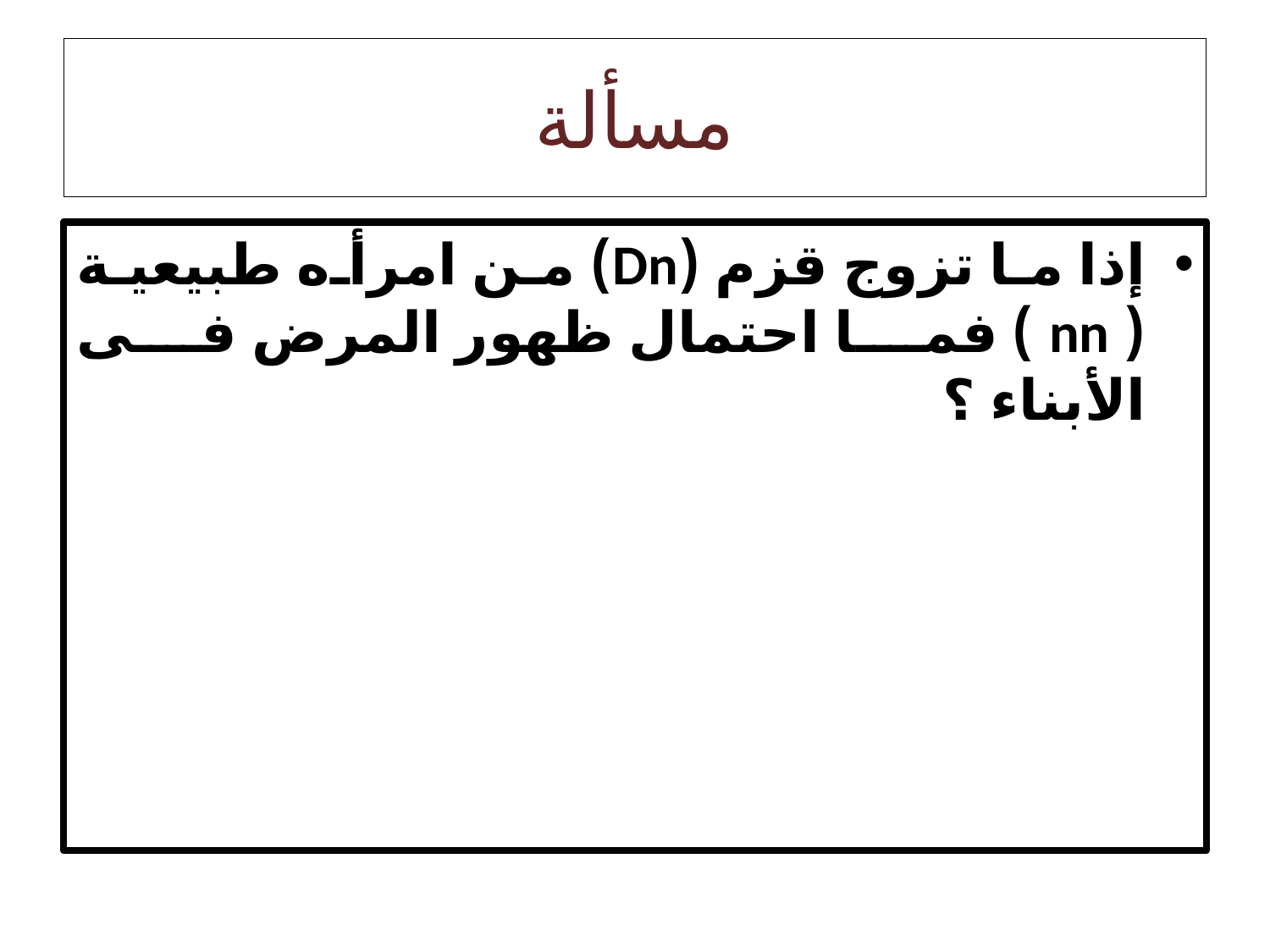

# مسألة
إذا ما تزوج قزم (Dn) من امرأه طبيعية ( nn ) فما احتمال ظهور المرض فى الأبناء ؟